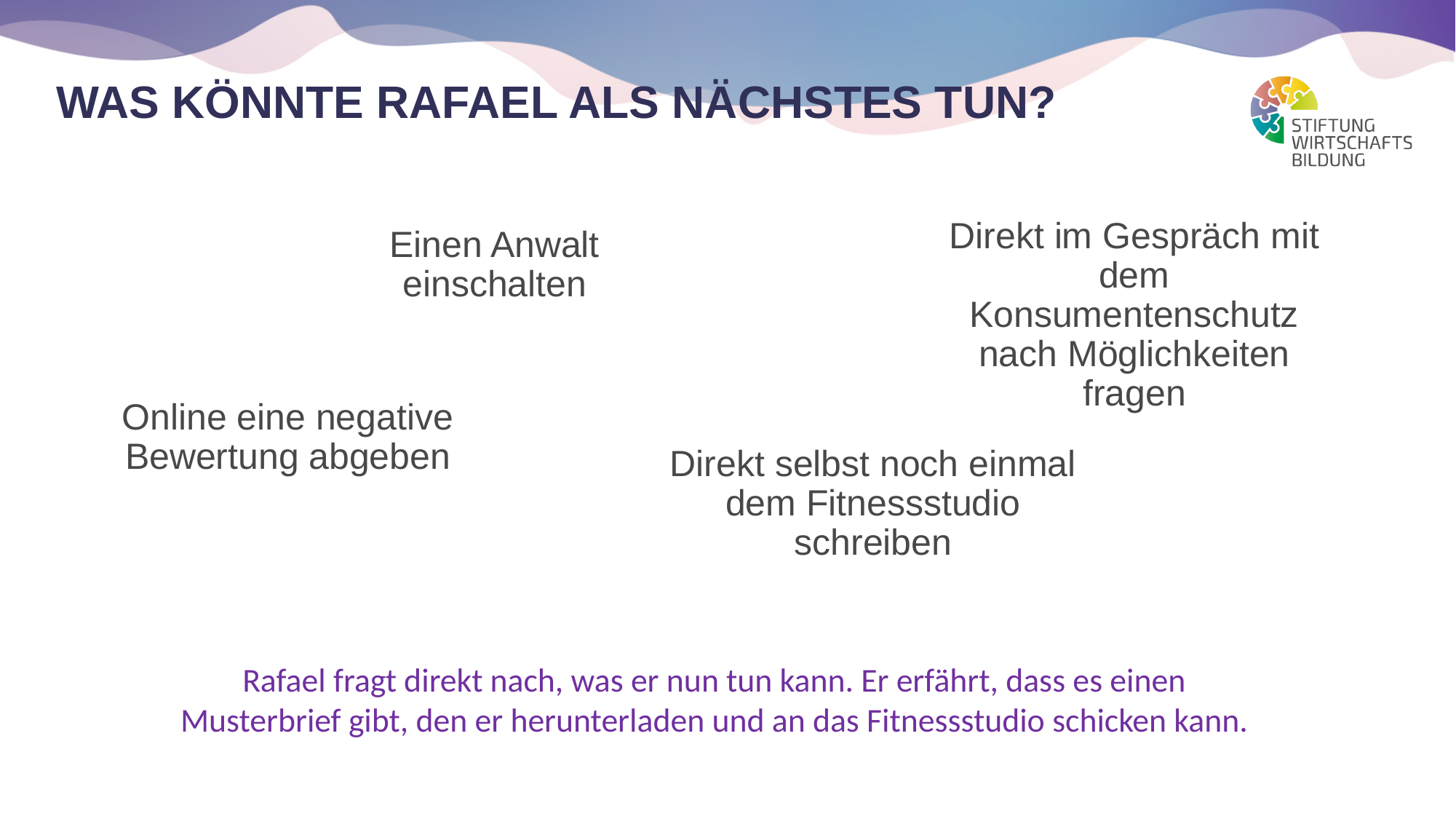

# Was könnte Rafael als nächstes Tun?
Direkt im Gespräch mit dem Konsumentenschutz nach Möglichkeiten fragen
Einen Anwalt einschalten
Online eine negative Bewertung abgeben
Direkt selbst noch einmal dem Fitnessstudio schreiben
Rafael fragt direkt nach, was er nun tun kann. Er erfährt, dass es einen Musterbrief gibt, den er herunterladen und an das Fitnessstudio schicken kann.